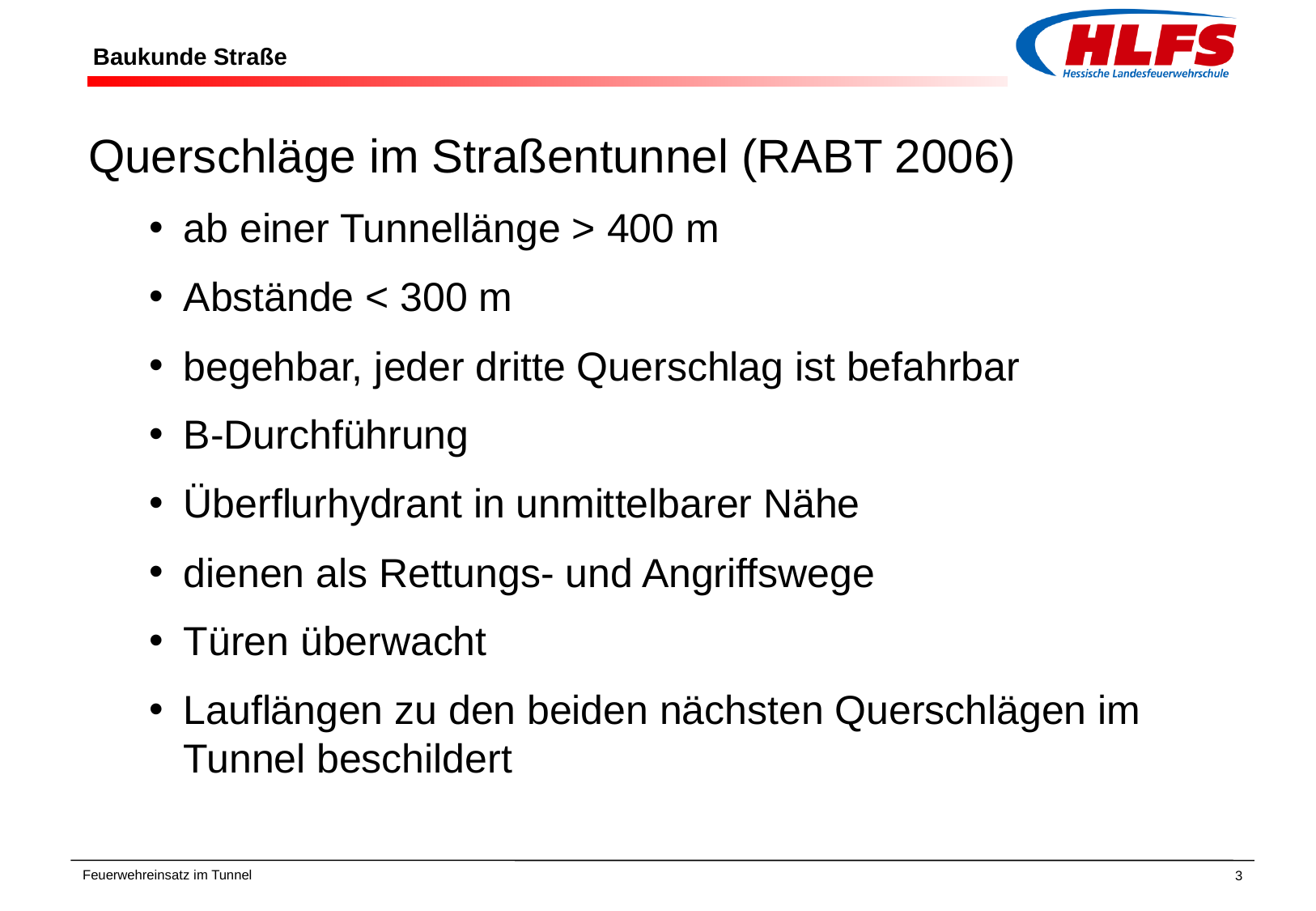

# Baukunde Straße
Querschläge im Straßentunnel (RABT 2006)
ab einer Tunnellänge > 400 m
Abstände < 300 m
begehbar, jeder dritte Querschlag ist befahrbar
B-Durchführung
Überflurhydrant in unmittelbarer Nähe
dienen als Rettungs- und Angriffswege
Türen überwacht
Lauflängen zu den beiden nächsten Querschlägen im Tunnel beschildert
Feuerwehreinsatz im Tunnel
3